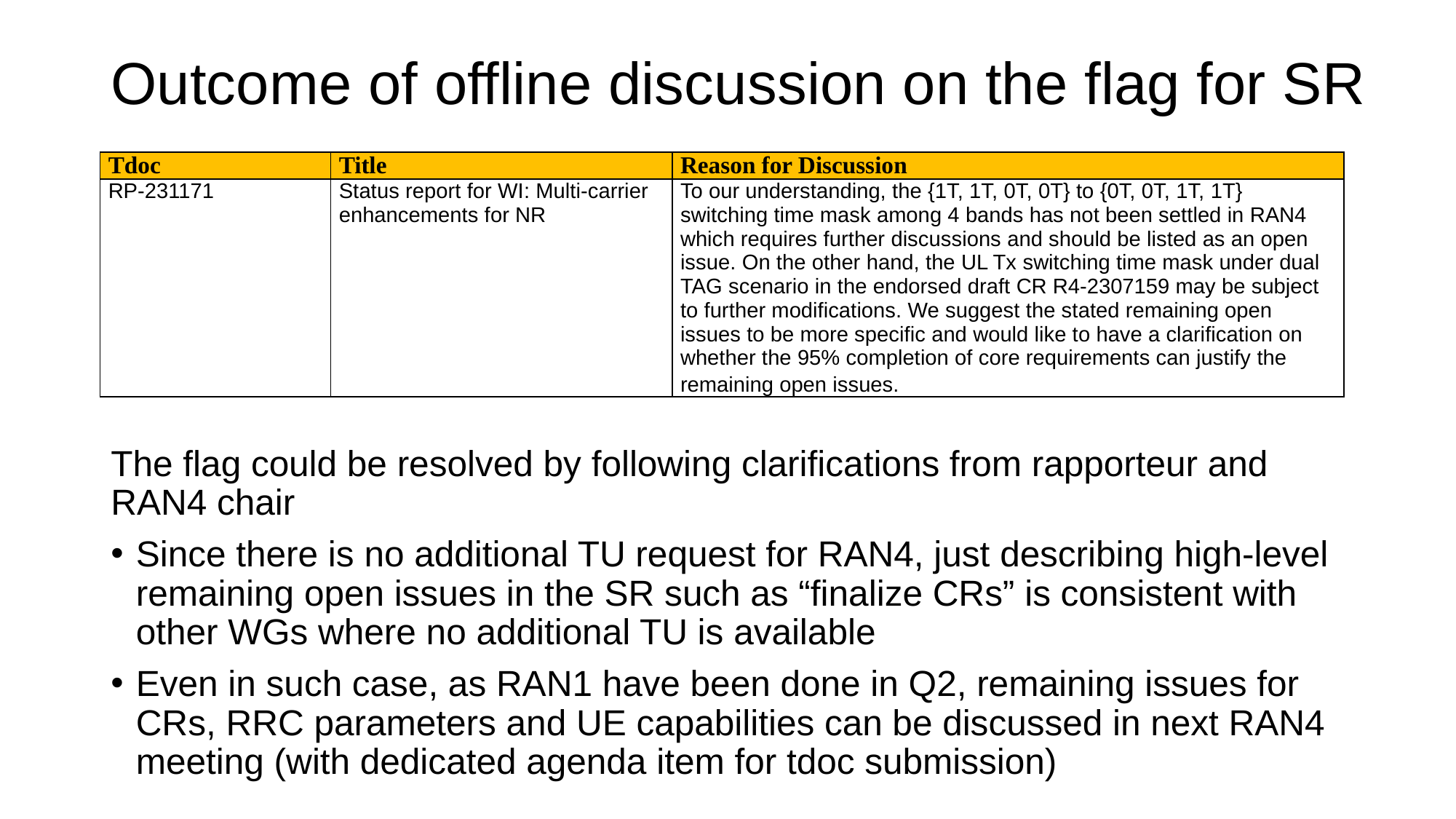

# Outcome of offline discussion on the flag for SR
| Tdoc | Title | Reason for Discussion |
| --- | --- | --- |
| RP-231171 | Status report for WI: Multi-carrier enhancements for NR | To our understanding, the {1T, 1T, 0T, 0T} to {0T, 0T, 1T, 1T} switching time mask among 4 bands has not been settled in RAN4 which requires further discussions and should be listed as an open issue. On the other hand, the UL Tx switching time mask under dual TAG scenario in the endorsed draft CR R4-2307159 may be subject to further modifications. We suggest the stated remaining open issues to be more specific and would like to have a clarification on whether the 95% completion of core requirements can justify the remaining open issues. |
The flag could be resolved by following clarifications from rapporteur and RAN4 chair
Since there is no additional TU request for RAN4, just describing high-level remaining open issues in the SR such as “finalize CRs” is consistent with other WGs where no additional TU is available
Even in such case, as RAN1 have been done in Q2, remaining issues for CRs, RRC parameters and UE capabilities can be discussed in next RAN4 meeting (with dedicated agenda item for tdoc submission)